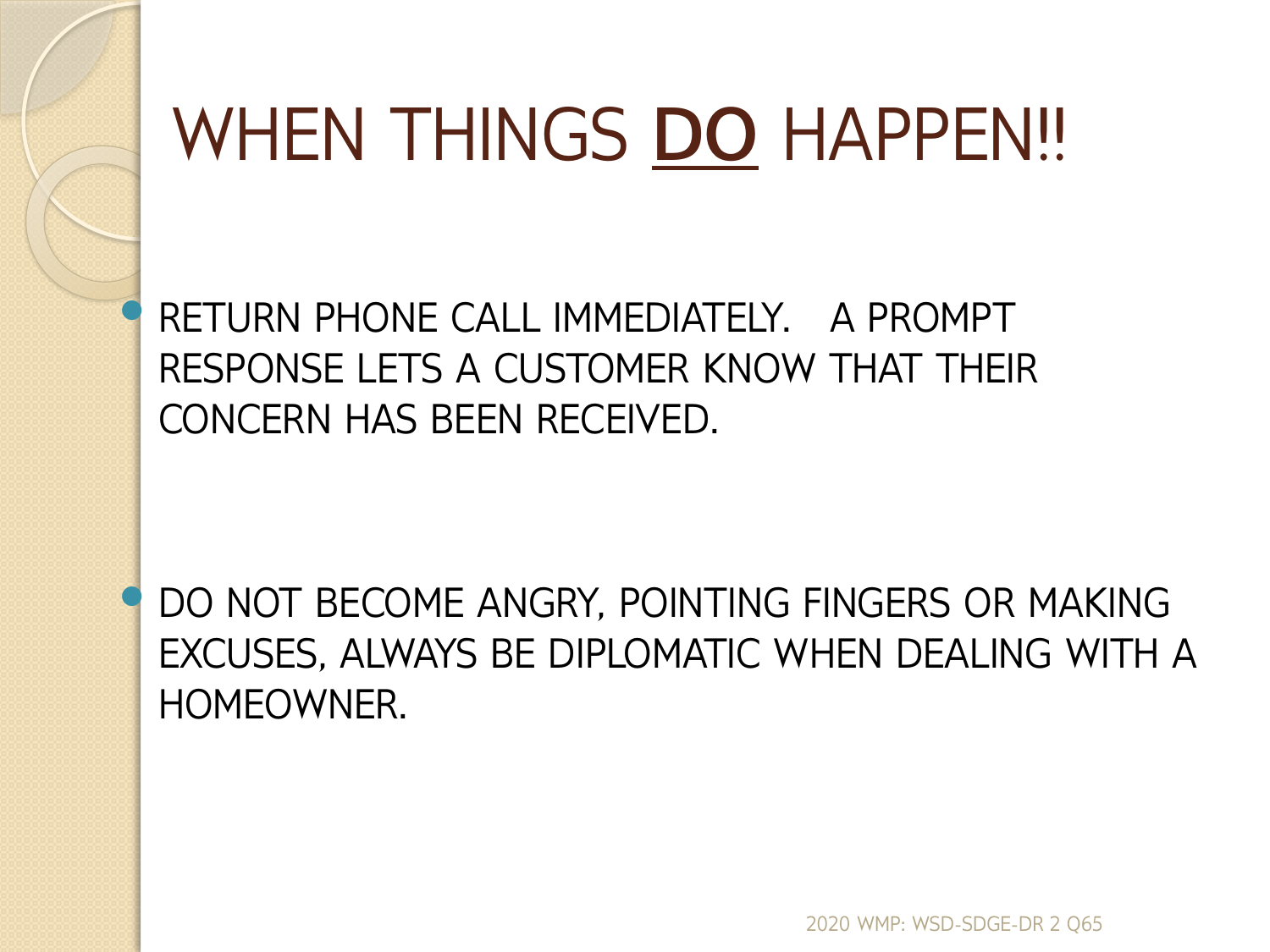

# WHEN THINGS DO HAPPEN!!

RETURN PHONE CALL IMMEDIATELY.   A PROMPT RESPONSE LETS A CUSTOMER KNOW THAT THEIR CONCERN HAS BEEN RECEIVED.

DO NOT BECOME ANGRY, POINTING FINGERS OR MAKING EXCUSES, ALWAYS BE DIPLOMATIC WHEN DEALING WITH A HOMEOWNER.
2020 WMP: WSD-SDGE-DR 2 Q65